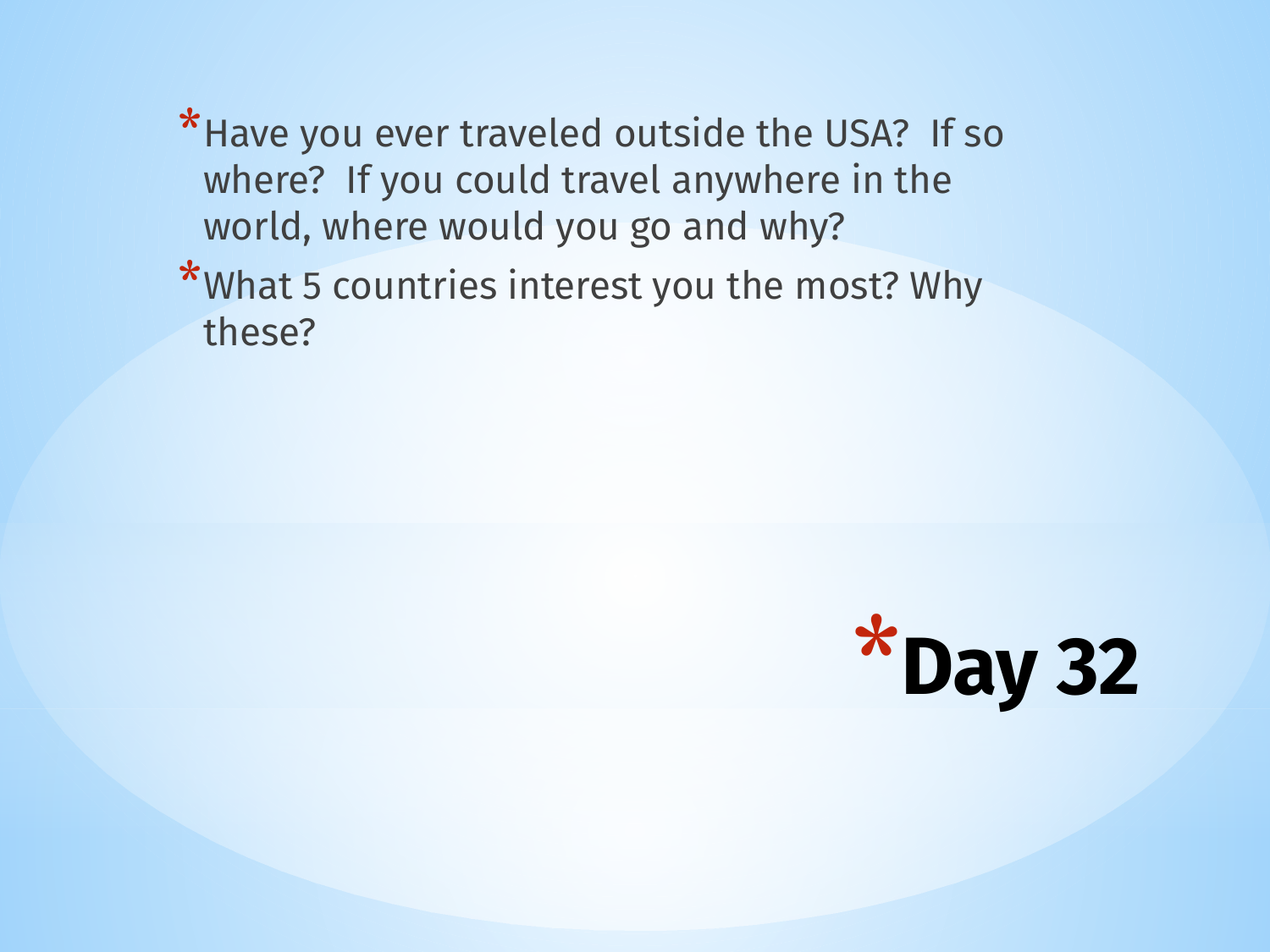

Have you ever traveled outside the USA?  If so where?  If you could travel anywhere in the world, where would you go and why?
What 5 countries interest you the most? Why these?
# Day 32